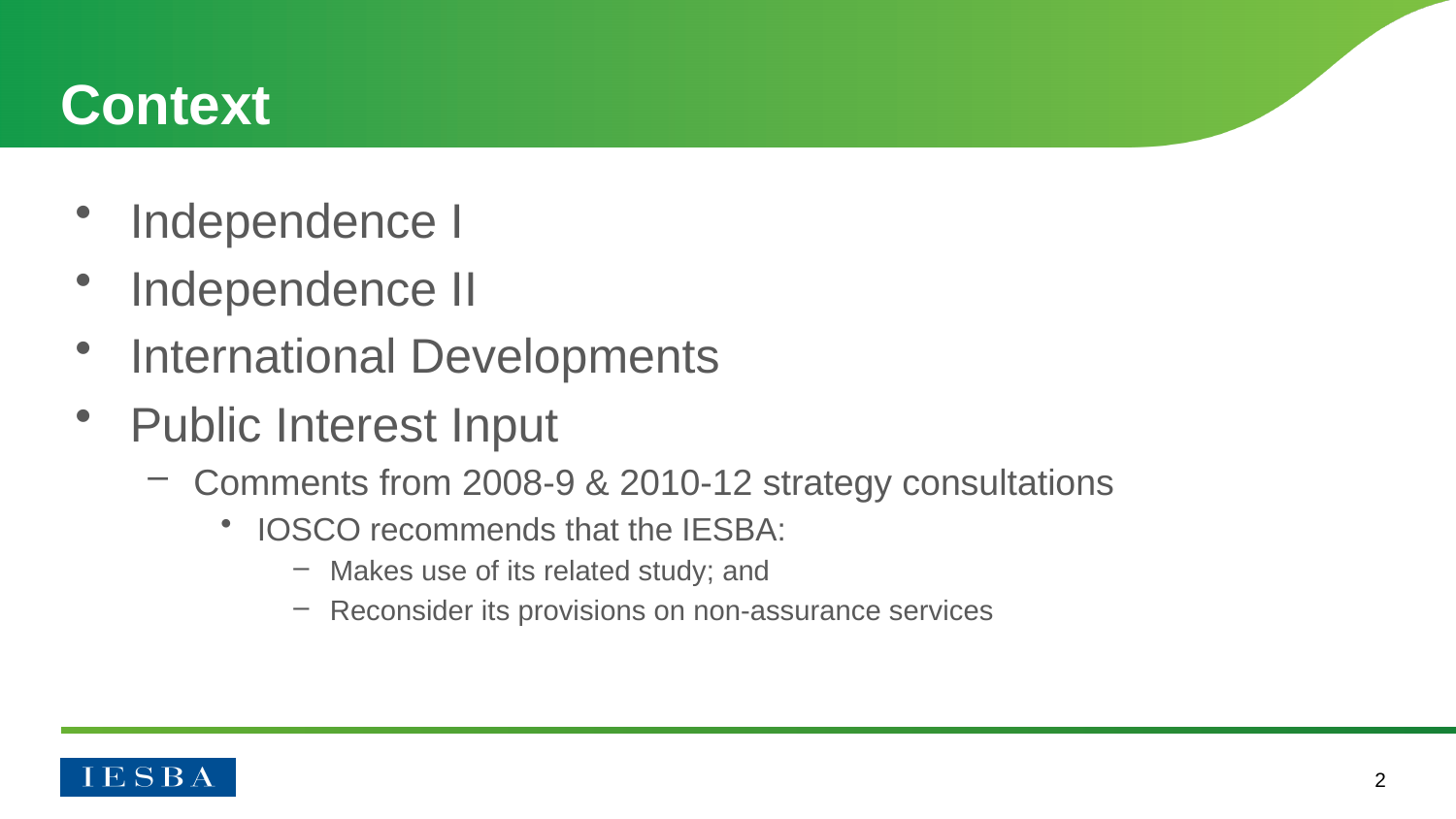

# Context
Independence I
Independence II
International Developments
Public Interest Input
Comments from 2008-9 & 2010-12 strategy consultations
IOSCO recommends that the IESBA:
Makes use of its related study; and
Reconsider its provisions on non-assurance services
2